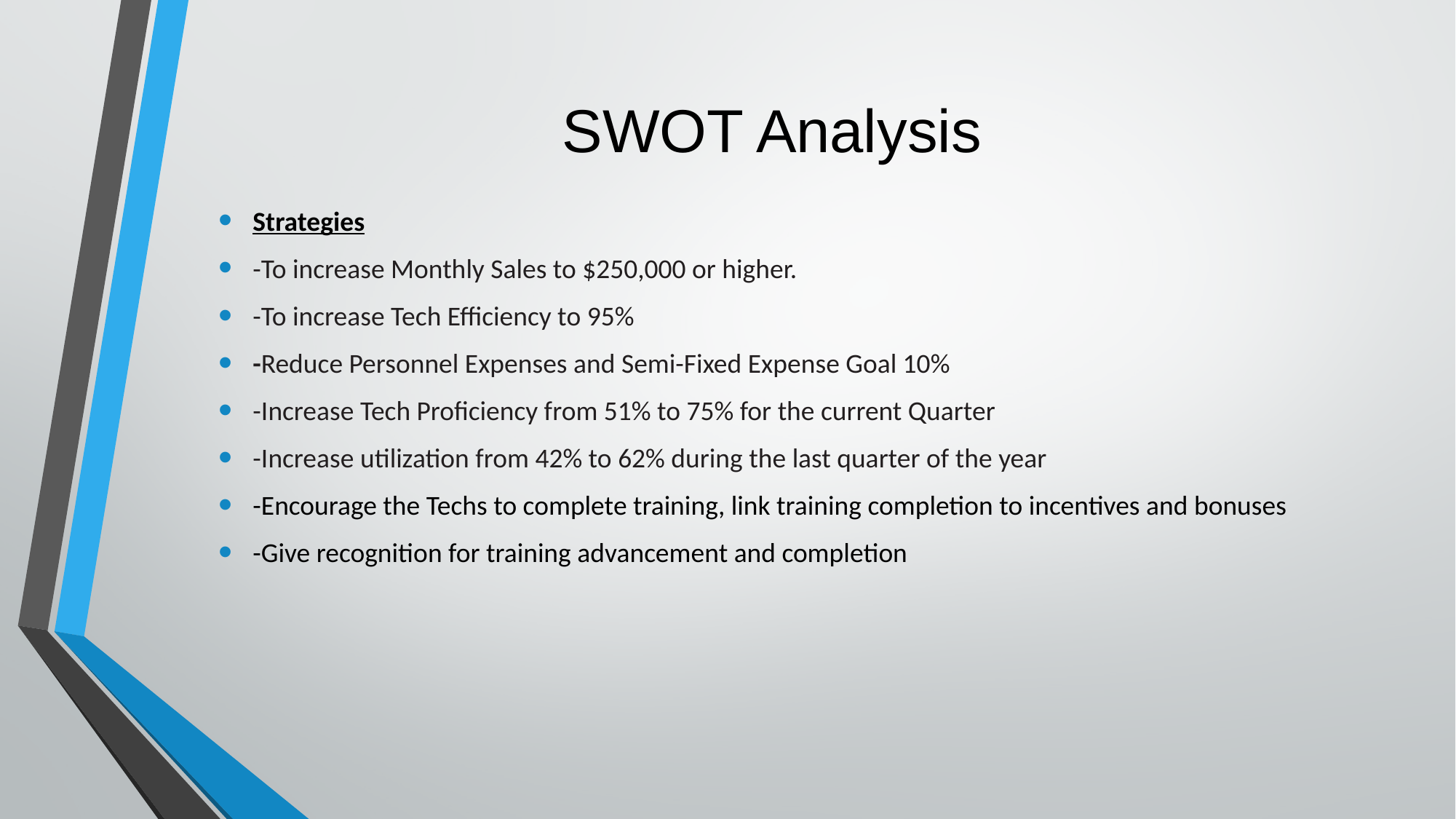

# SWOT Analysis
Strategies
-To increase Monthly Sales to $250,000 or higher.
-To increase Tech Efficiency to 95%
-Reduce Personnel Expenses and Semi-Fixed Expense Goal 10%
-Increase Tech Proficiency from 51% to 75% for the current Quarter
-Increase utilization from 42% to 62% during the last quarter of the year
-Encourage the Techs to complete training, link training completion to incentives and bonuses
-Give recognition for training advancement and completion